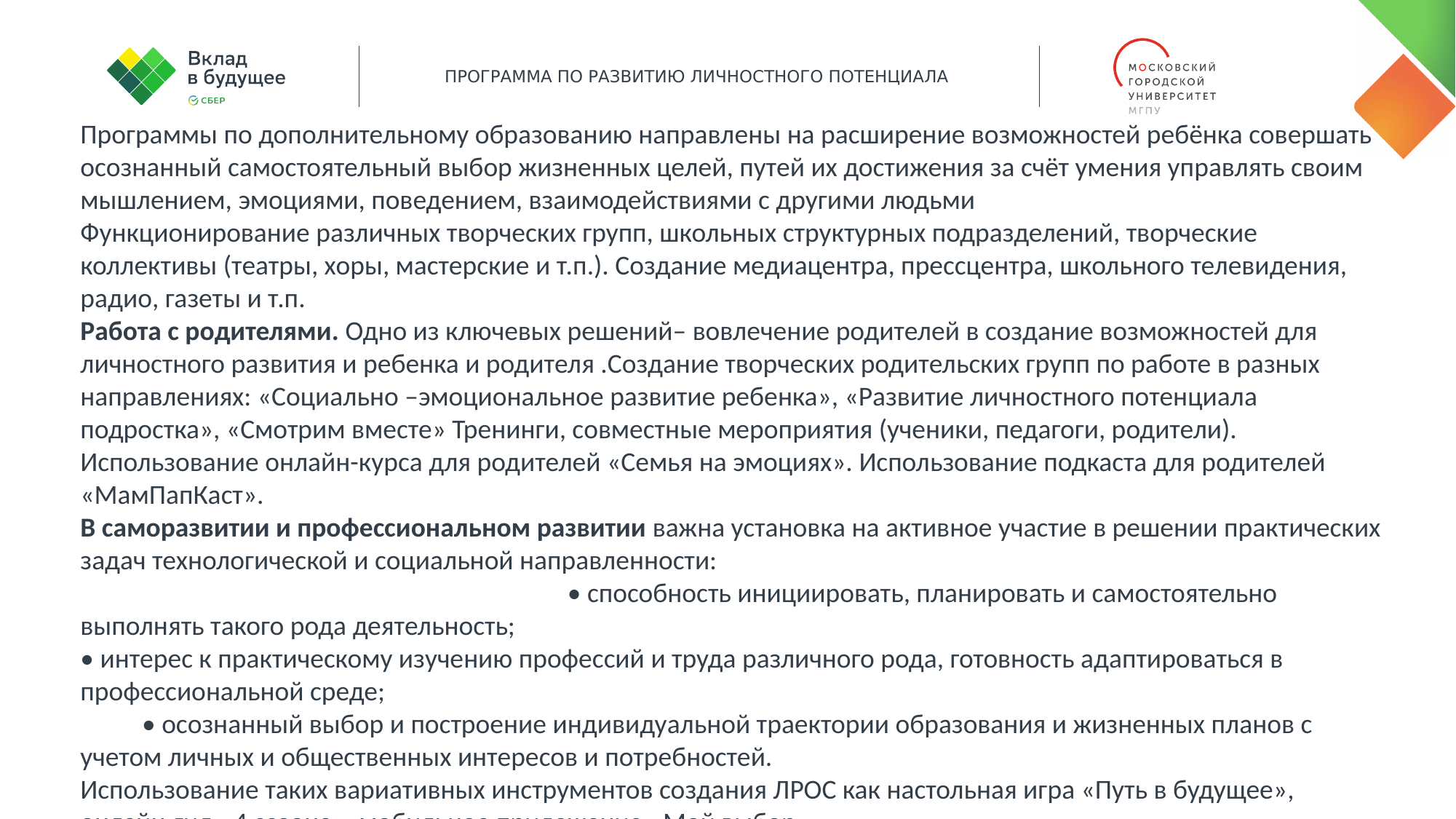

Программы по дополнительному образованию направлены на расширение возможностей ребёнка совершать осознанный самостоятельный выбор жизненных целей, путей их достижения за счёт умения управлять своим мышлением, эмоциями, поведением, взаимодействиями с другими людьми
Функционирование различных творческих групп, школьных структурных подразделений, творческие коллективы (театры, хоры, мастерские и т.п.). Создание медиацентра, прессцентра, школьного телевидения, радио, газеты и т.п.
Работа с родителями. Одно из ключевых решений– вовлечение родителей в создание возможностей для личностного развития и ребенка и родителя .Создание творческих родительских групп по работе в разных направлениях: «Социально –эмоциональное развитие ребенка», «Развитие личностного потенциала подростка», «Смотрим вместе» Тренинги, совместные мероприятия (ученики, педагоги, родители). Использование онлайн-курса для родителей «Семья на эмоциях». Использование подкаста для родителей «МамПапКаст».
В саморазвитии и профессиональном развитии важна установка на активное участие в решении практических задач технологической и социальной направленности:                                                                                                                                                                                            • способность инициировать, планировать и самостоятельно выполнять такого рода деятельность;
• интерес к практическому изучению профессий и труда различного рода, готовность адаптироваться в профессиональной среде;                                                                                                                                                                             • осознанный выбор и построение индивидуальной траектории образования и жизненных планов с учетом личных и общественных интересов и потребностей.
Использование таких вариативных инструментов создания ЛРОС как настольная игра «Путь в будущее», онлайн-гид «4 сезона», мобильное приложение «Мой выбор».